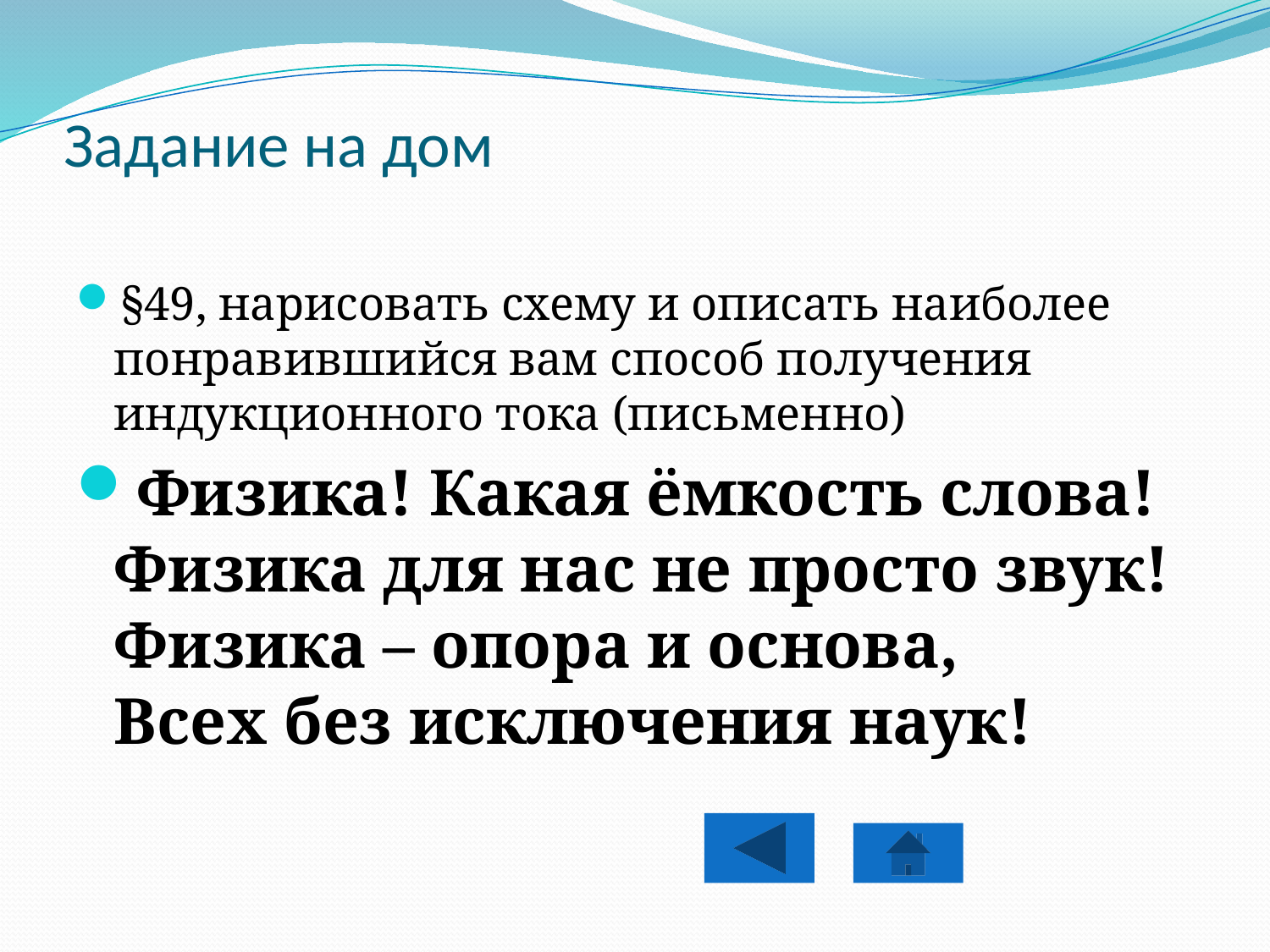

# Задание на дом
§49, нарисовать схему и описать наиболее понравившийся вам способ получения индукционного тока (письменно)
Физика! Какая ёмкость слова!
Физика для нас не просто звук!
Физика – опора и основа,
Всех без исключения наук!